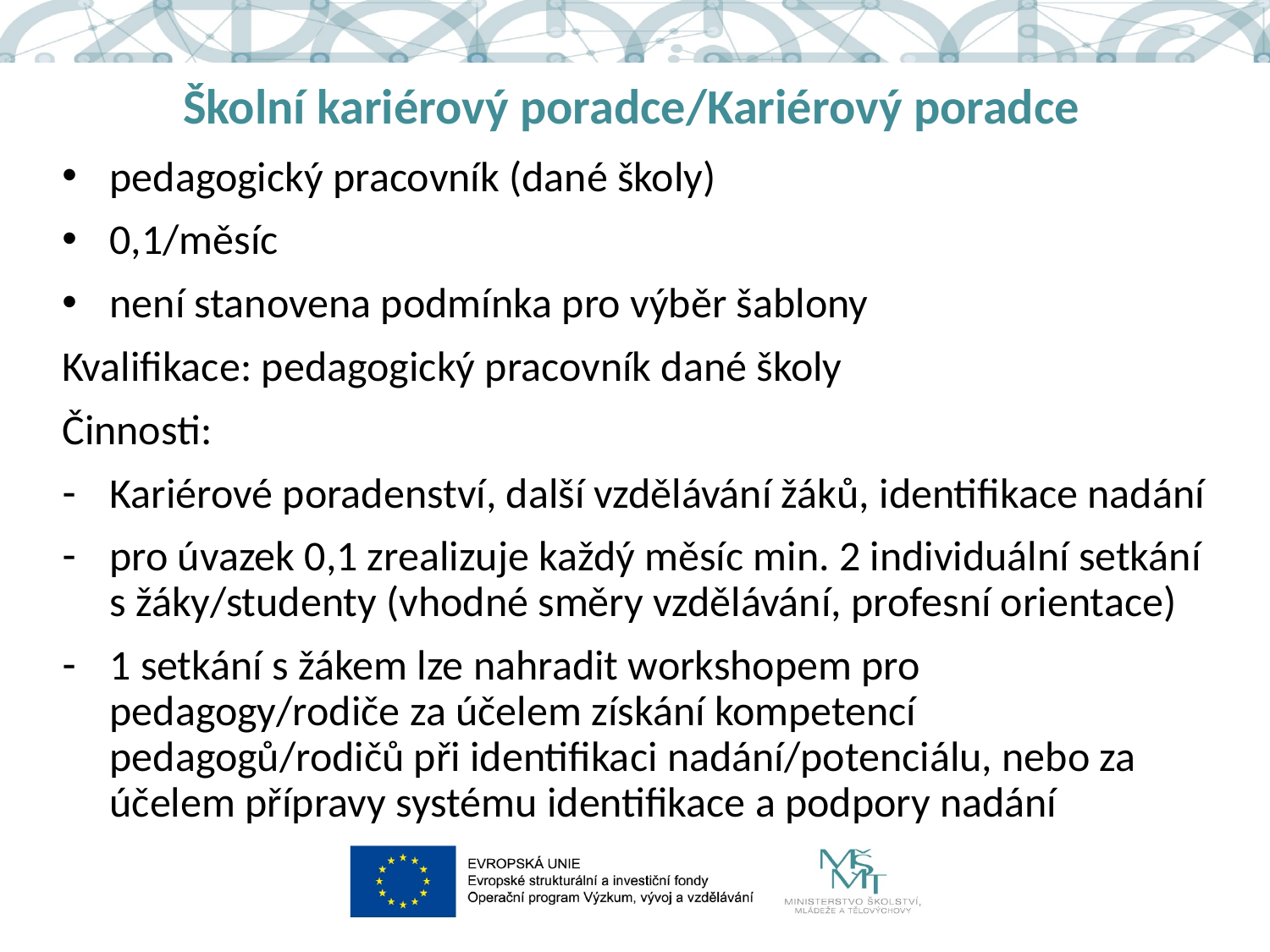

# Školní kariérový poradce/Kariérový poradce
pedagogický pracovník (dané školy)
0,1/měsíc
není stanovena podmínka pro výběr šablony
Kvalifikace: pedagogický pracovník dané školy
Činnosti:
Kariérové poradenství, další vzdělávání žáků, identifikace nadání
pro úvazek 0,1 zrealizuje každý měsíc min. 2 individuální setkání s žáky/studenty (vhodné směry vzdělávání, profesní orientace)
1 setkání s žákem lze nahradit workshopem pro pedagogy/rodiče za účelem získání kompetencí pedagogů/rodičů při identifikaci nadání/potenciálu, nebo za účelem přípravy systému identifikace a podpory nadání